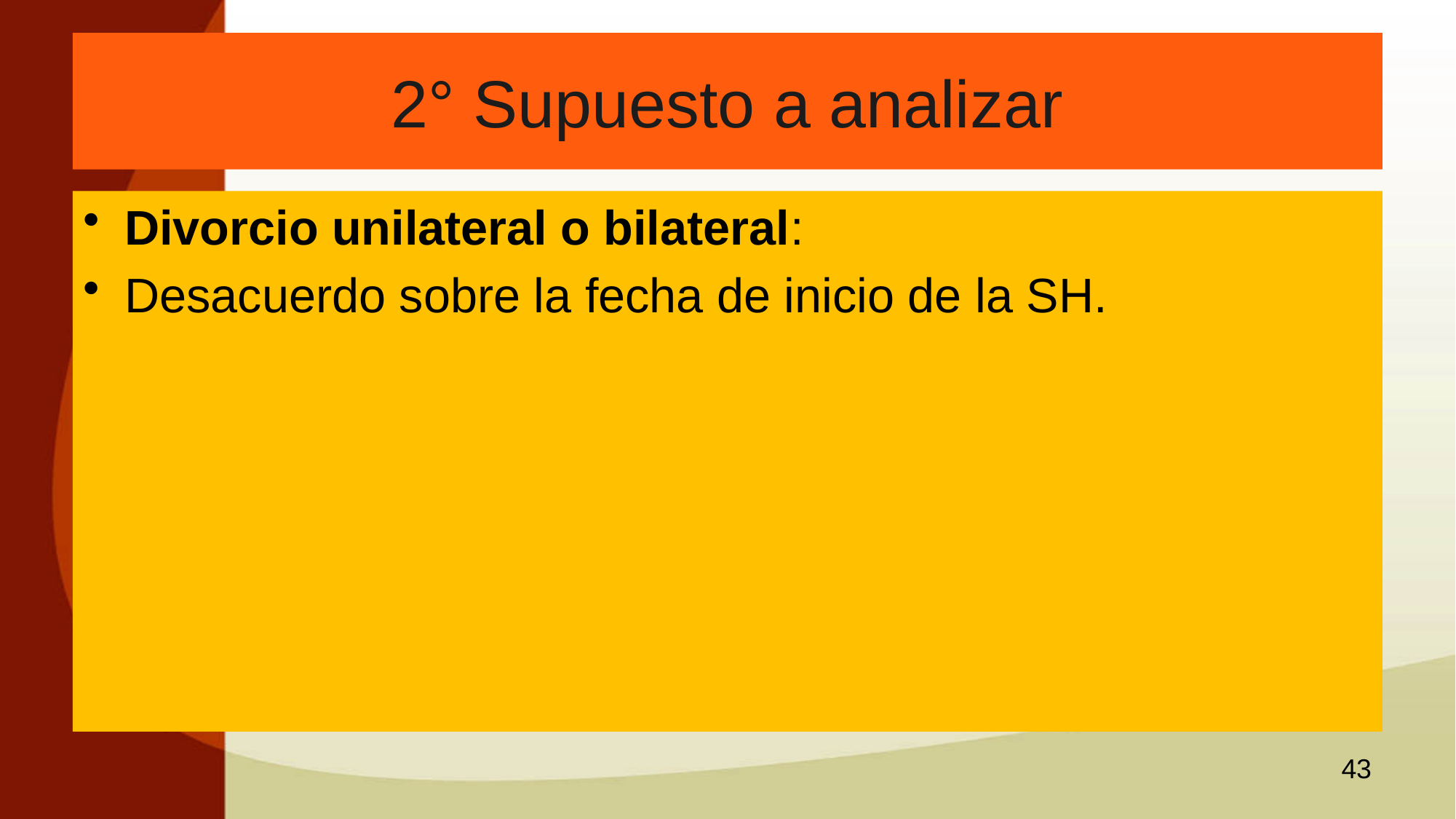

# 2° Supuesto a analizar
Divorcio unilateral o bilateral:
Desacuerdo sobre la fecha de inicio de la SH.
43